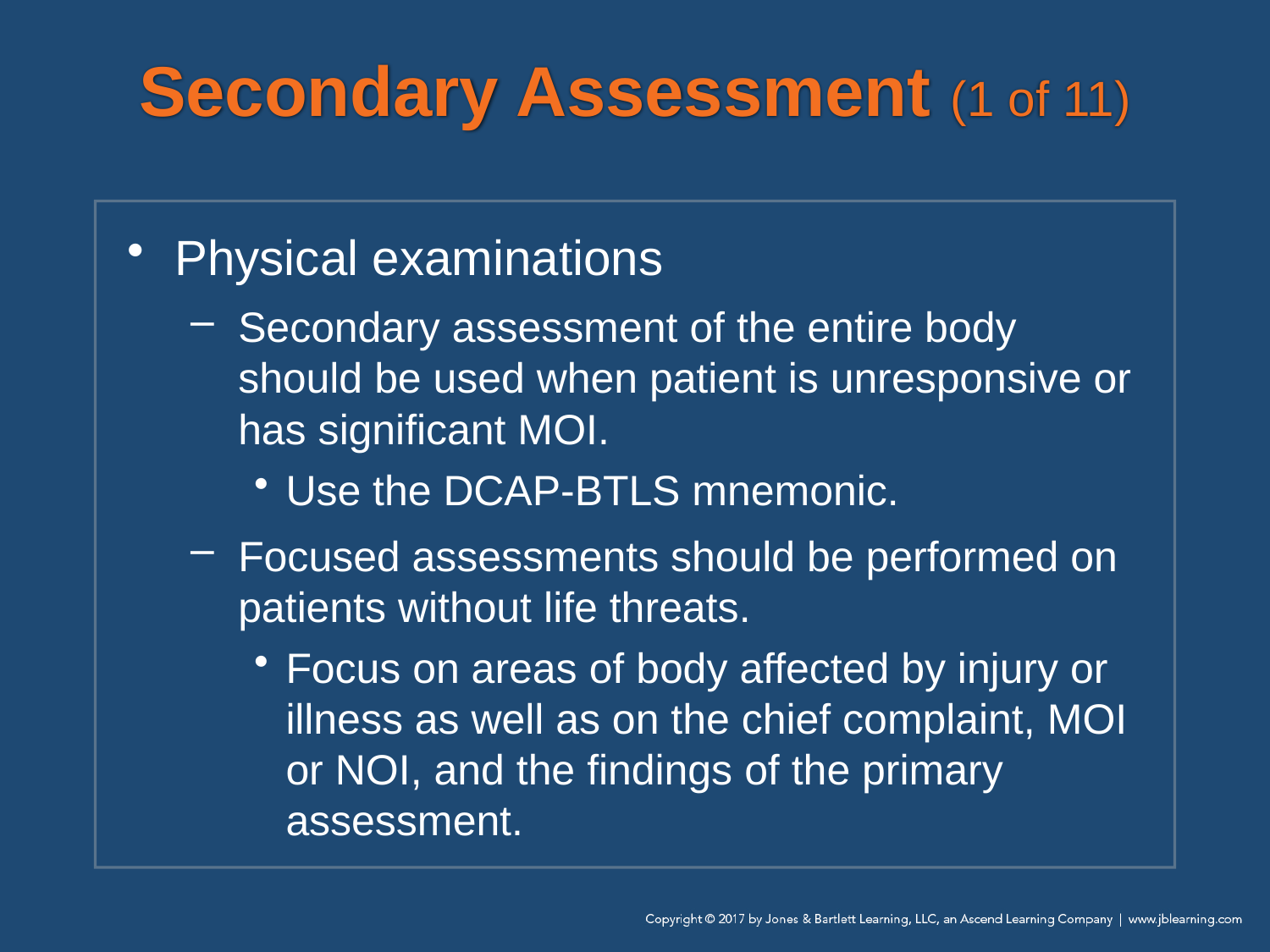

# Secondary Assessment (1 of 11)
Physical examinations
Secondary assessment of the entire body should be used when patient is unresponsive or has significant MOI.
Use the DCAP-BTLS mnemonic.
Focused assessments should be performed on patients without life threats.
Focus on areas of body affected by injury or illness as well as on the chief complaint, MOI or NOI, and the findings of the primary assessment.